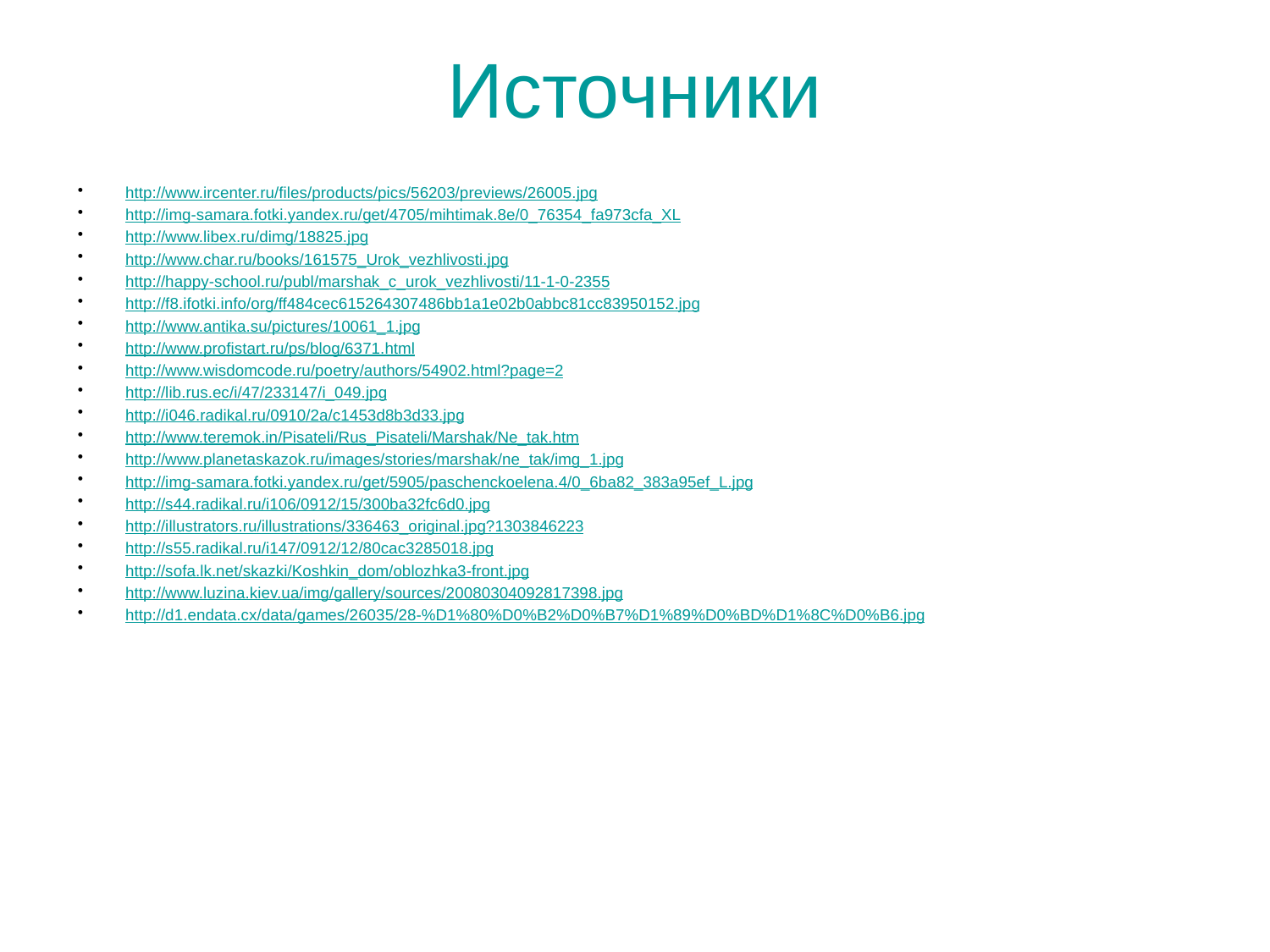

# Источники
http://www.ircenter.ru/files/products/pics/56203/previews/26005.jpg
http://img-samara.fotki.yandex.ru/get/4705/mihtimak.8e/0_76354_fa973cfa_XL
http://www.libex.ru/dimg/18825.jpg
http://www.char.ru/books/161575_Urok_vezhlivosti.jpg
http://happy-school.ru/publ/marshak_c_urok_vezhlivosti/11-1-0-2355
http://f8.ifotki.info/org/ff484cec615264307486bb1a1e02b0abbc81cc83950152.jpg
http://www.antika.su/pictures/10061_1.jpg
http://www.profistart.ru/ps/blog/6371.html
http://www.wisdomcode.ru/poetry/authors/54902.html?page=2
http://lib.rus.ec/i/47/233147/i_049.jpg
http://i046.radikal.ru/0910/2a/c1453d8b3d33.jpg
http://www.teremok.in/Pisateli/Rus_Pisateli/Marshak/Ne_tak.htm
http://www.planetaskazok.ru/images/stories/marshak/ne_tak/img_1.jpg
http://img-samara.fotki.yandex.ru/get/5905/paschenckoelena.4/0_6ba82_383a95ef_L.jpg
http://s44.radikal.ru/i106/0912/15/300ba32fc6d0.jpg
http://illustrators.ru/illustrations/336463_original.jpg?1303846223
http://s55.radikal.ru/i147/0912/12/80cac3285018.jpg
http://sofa.lk.net/skazki/Koshkin_dom/oblozhka3-front.jpg
http://www.luzina.kiev.ua/img/gallery/sources/20080304092817398.jpg
http://d1.endata.cx/data/games/26035/28-%D1%80%D0%B2%D0%B7%D1%89%D0%BD%D1%8C%D0%B6.jpg